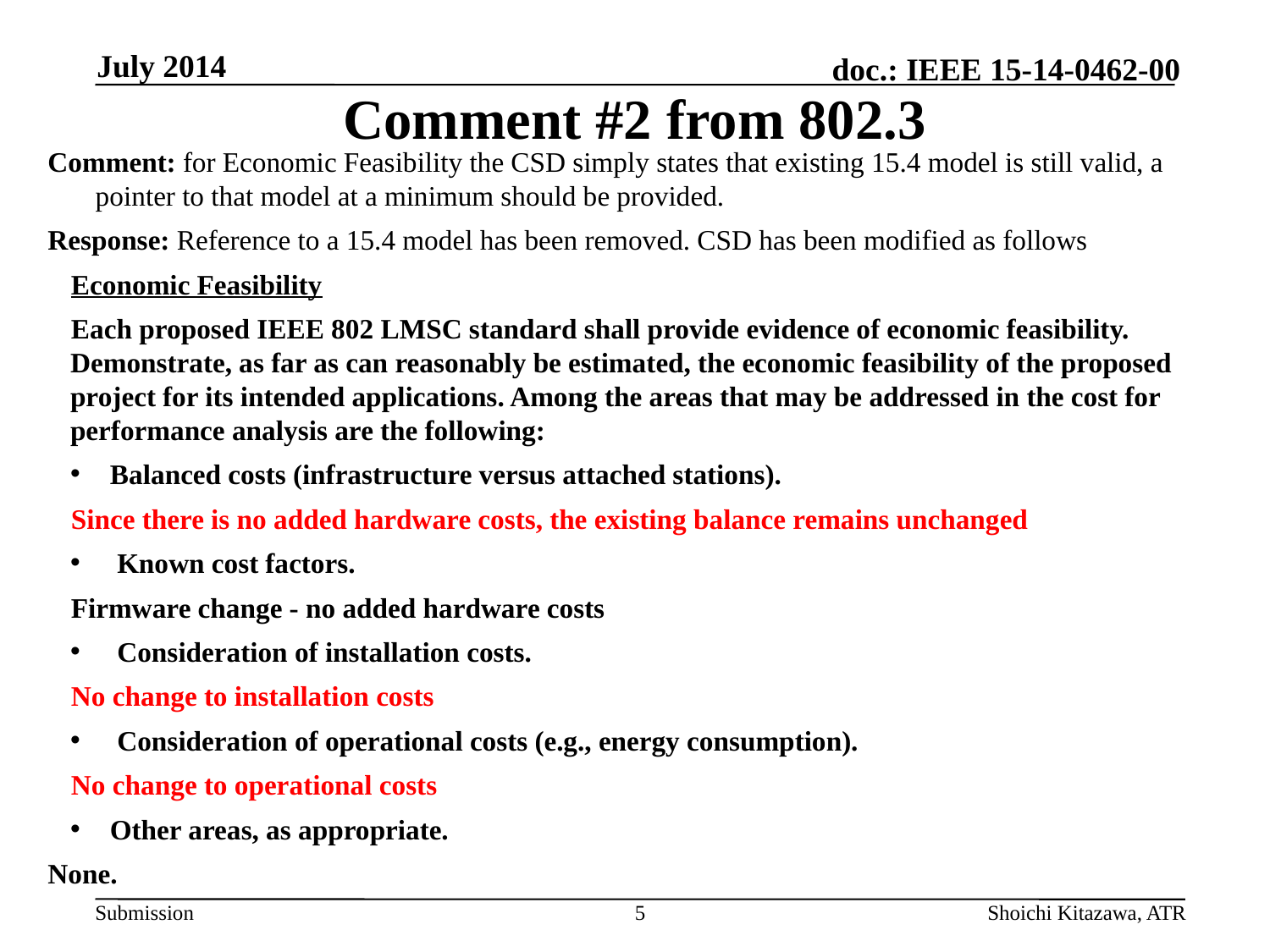

# Comment #2 from 802.3
July 2014
Comment: for Economic Feasibility the CSD simply states that existing 15.4 model is still valid, a pointer to that model at a minimum should be provided.
Response: Reference to a 15.4 model has been removed. CSD has been modified as follows
Economic Feasibility
Each proposed IEEE 802 LMSC standard shall provide evidence of economic feasibility. Demonstrate, as far as can reasonably be estimated, the economic feasibility of the proposed project for its intended applications. Among the areas that may be addressed in the cost for performance analysis are the following:
Balanced costs (infrastructure versus attached stations).
Since there is no added hardware costs, the existing balance remains unchanged
 Known cost factors.
Firmware change - no added hardware costs
 Consideration of installation costs.
No change to installation costs
 Consideration of operational costs (e.g., energy consumption).
No change to operational costs
Other areas, as appropriate.
None.

5
Shoichi Kitazawa, ATR